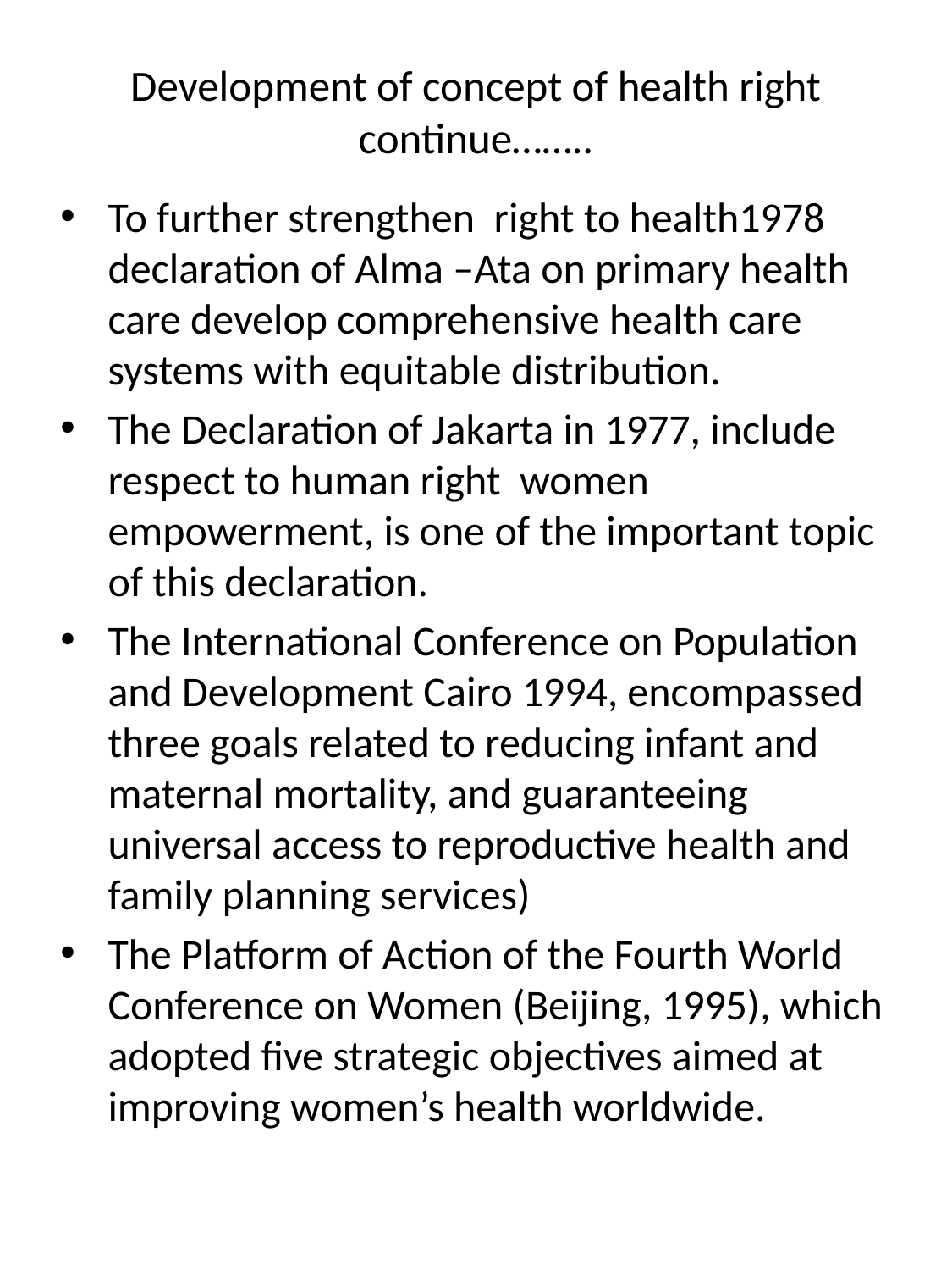

# Development of concept of health right continue……..
To further strengthen  right to health1978 declaration of Alma –Ata on primary health care develop comprehensive health care systems with equitable distribution.
The Declaration of Jakarta in 1977, include respect to human right  women empowerment, is one of the important topic of this declaration.
The International Conference on Population and Development Cairo 1994, encompassed three goals related to reducing infant and maternal mortality, and guaranteeing universal access to reproductive health and family planning services)
The Platform of Action of the Fourth World Conference on Women (Beijing, 1995), which adopted five strategic objectives aimed at improving women’s health worldwide.